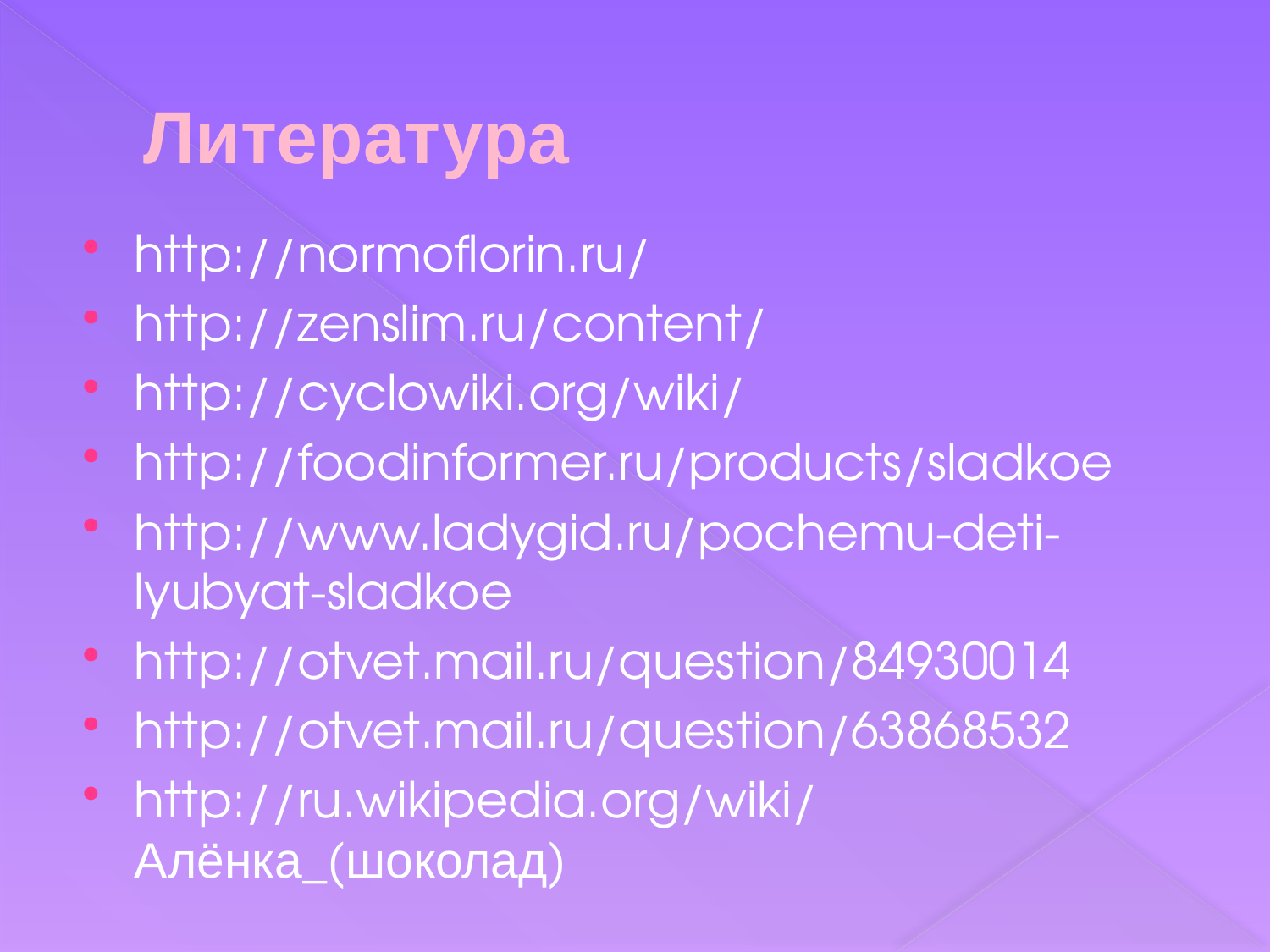

# Литература
http://normoflorin.ru/
http://zenslim.ru/content/
http://cyclowiki.org/wiki/
http://foodinformer.ru/products/sladkoe
http://www.ladygid.ru/pochemu-deti-lyubyat-sladkoe
http://otvet.mail.ru/question/84930014
http://otvet.mail.ru/question/63868532
http://ru.wikipedia.org/wiki/Алёнка_(шоколад)